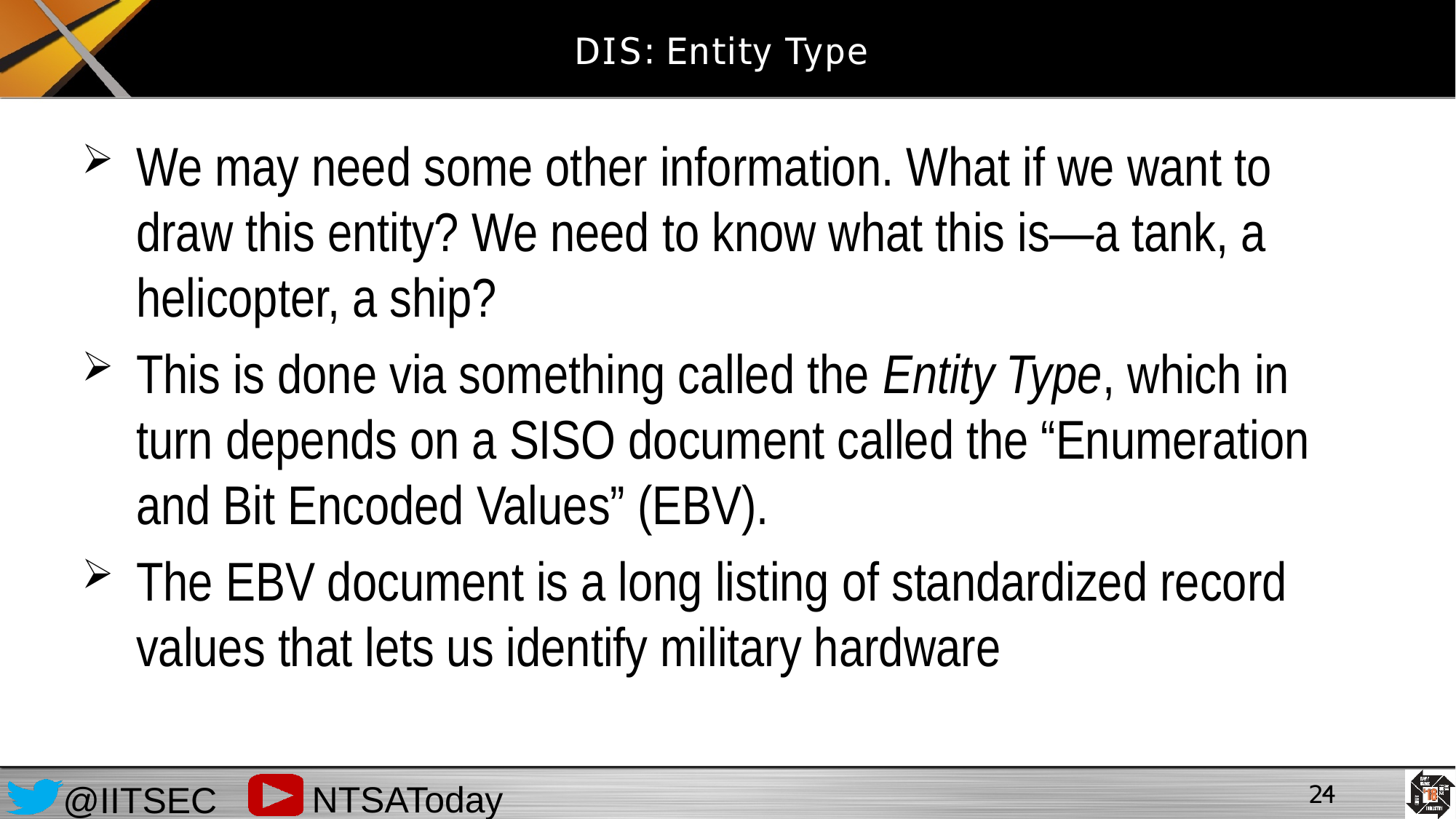

# DIS: Entity Type
We may need some other information. What if we want to draw this entity? We need to know what this is—a tank, a helicopter, a ship?
This is done via something called the Entity Type, which in turn depends on a SISO document called the “Enumeration and Bit Encoded Values” (EBV).
The EBV document is a long listing of standardized record values that lets us identify military hardware
24